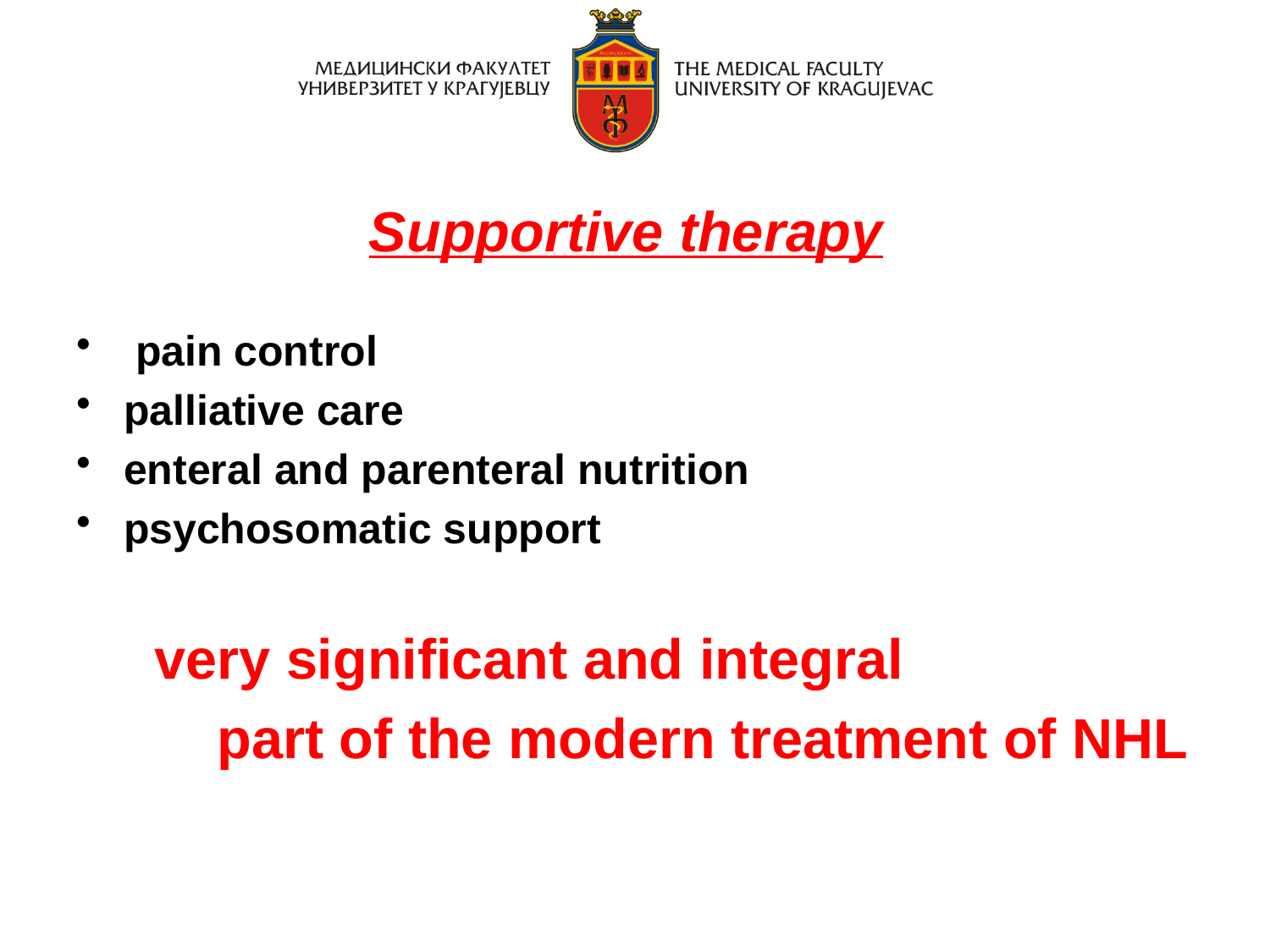

Supportive therapy
 pain control
palliative care
enteral and parenteral nutrition
psychosomatic support

     very significant and integral
         part of the modern treatment of NHL